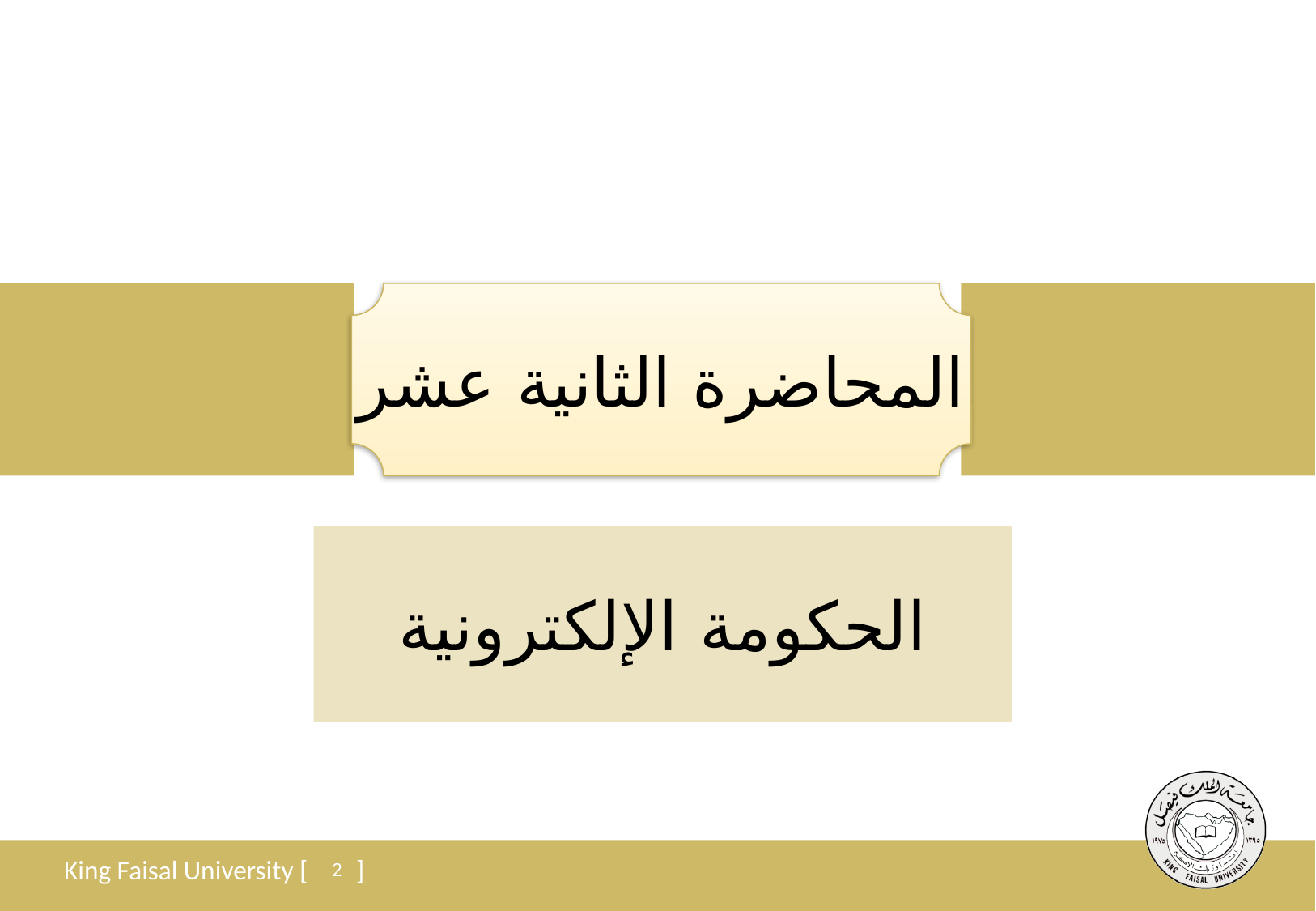

المحاضرة الثانية عشر
# الحكومة الإلكترونية
2